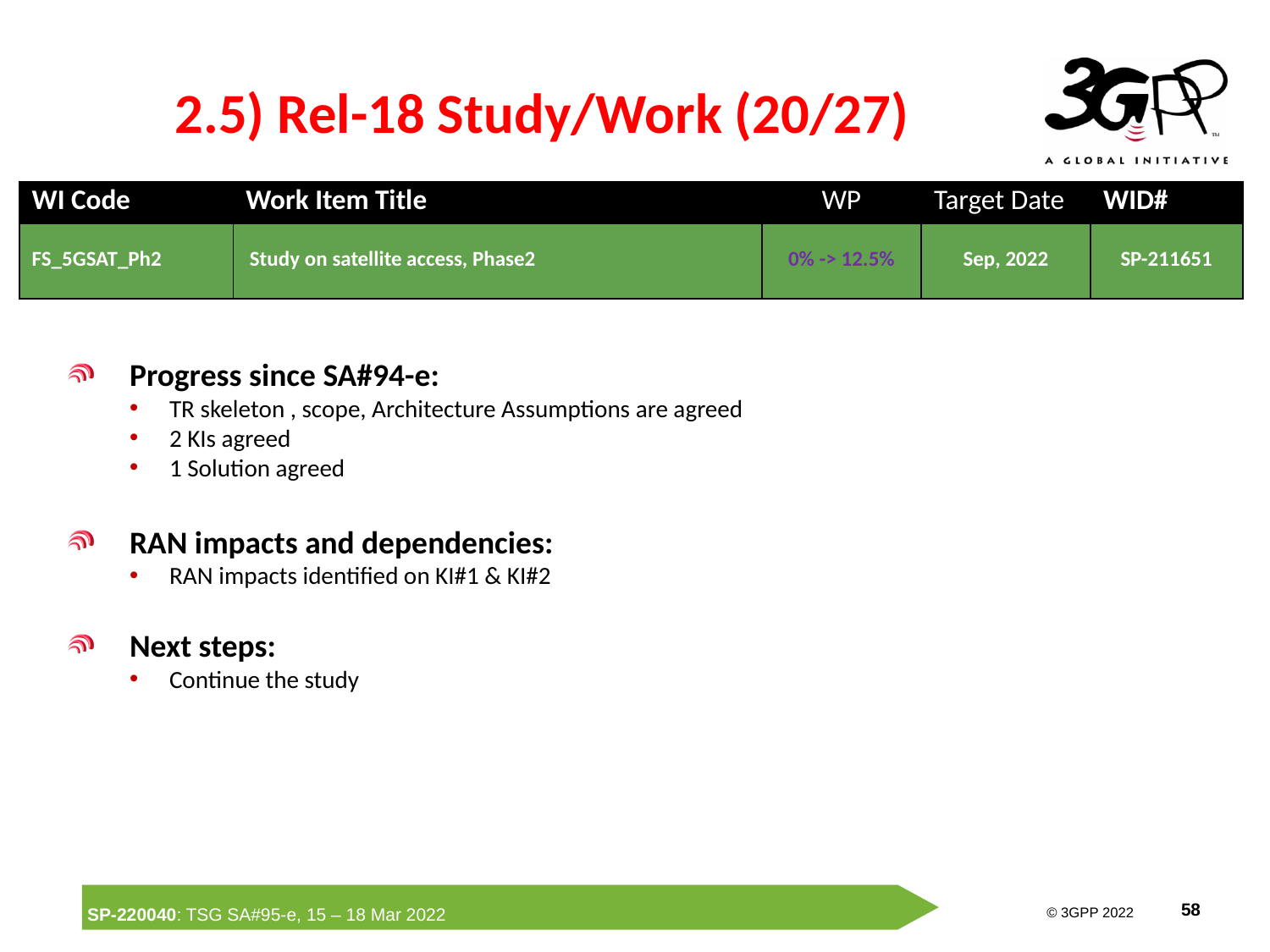

# 2.5) Rel-18 Study/Work (20/27)
| WI Code | Work Item Title | WP | Target Date | WID# |
| --- | --- | --- | --- | --- |
| FS\_5GSAT\_Ph2 | Study on satellite access, Phase2 | 0% -> 12.5% | Sep, 2022 | SP-211651 |
Progress since SA#94-e:
TR skeleton , scope, Architecture Assumptions are agreed
2 KIs agreed
1 Solution agreed

RAN impacts and dependencies:
RAN impacts identified on KI#1 & KI#2

Next steps:
Continue the study